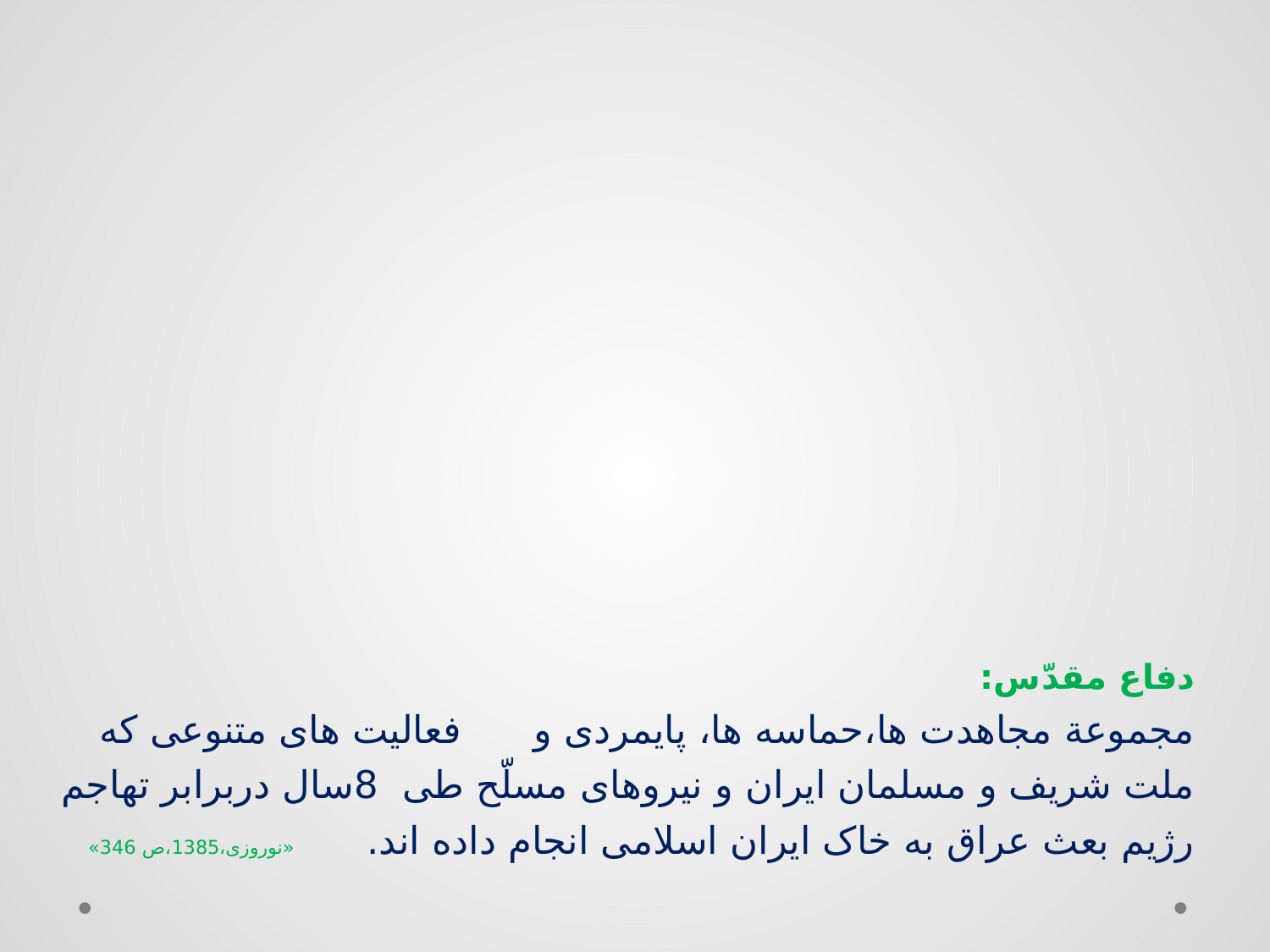

# دفاع مقدّس: مجموعة مجاهدت ها،حماسه ها، پایمردی و      فعالیت های متنوعی که ملت شریف و مسلمان ایران و نیروهای مسلّح طی  8سال دربرابر تهاجم رژیم بعث عراق به خاک ایران اسلامی انجام داده اند.      «نوروزی،1385،ص 346»